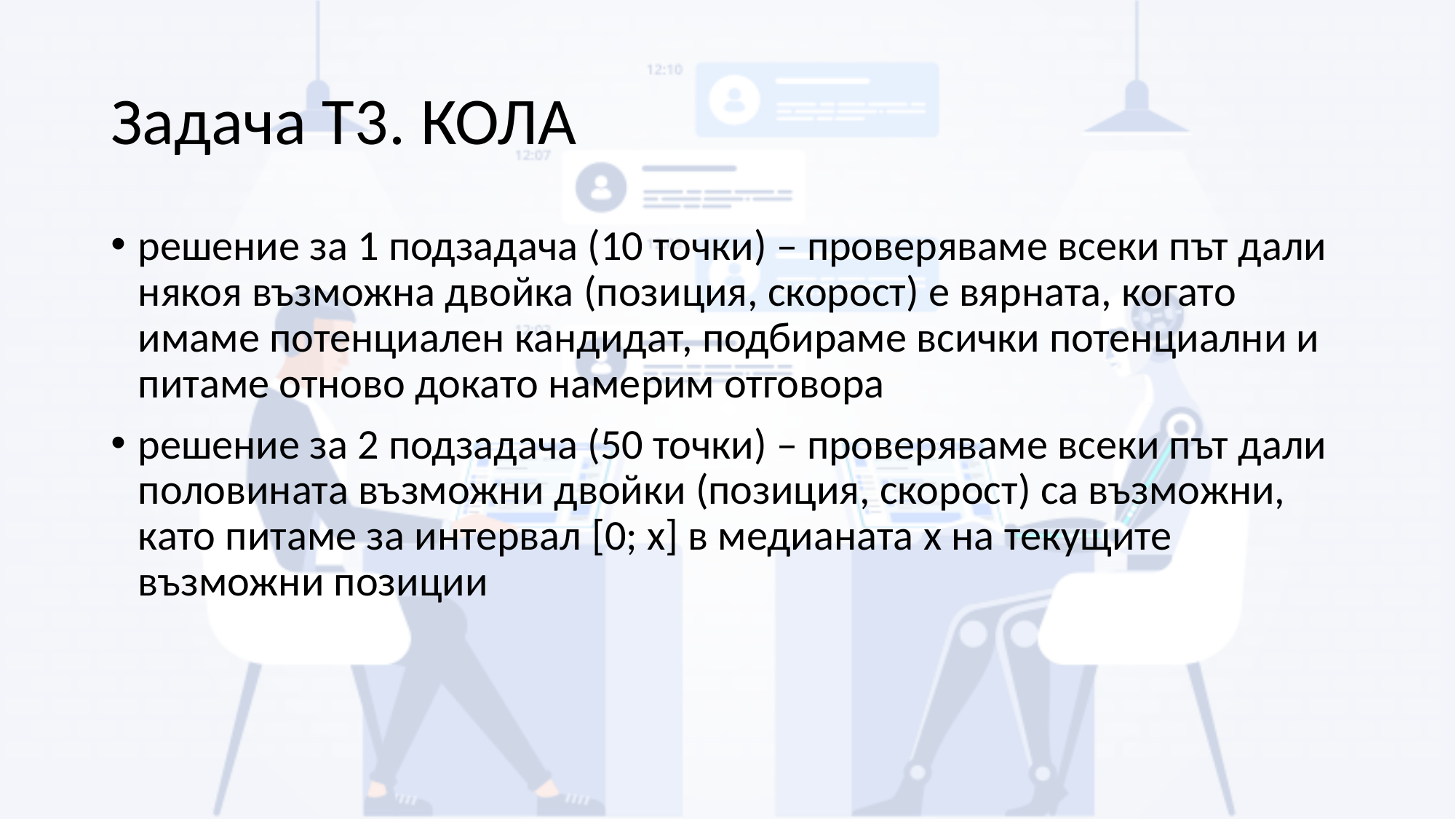

# Задача T3. КОЛА
решение за 1 подзадача (10 точки) – проверяваме всеки път дали някоя възможна двойка (позиция, скорост) е вярната, когато имаме потенциален кандидат, подбираме всички потенциални и питаме отново докато намерим отговора
решение за 2 подзадача (50 точки) – проверяваме всеки път дали половината възможни двойки (позиция, скорост) са възможни, като питаме за интервал [0; x] в медианата x на текущите възможни позиции